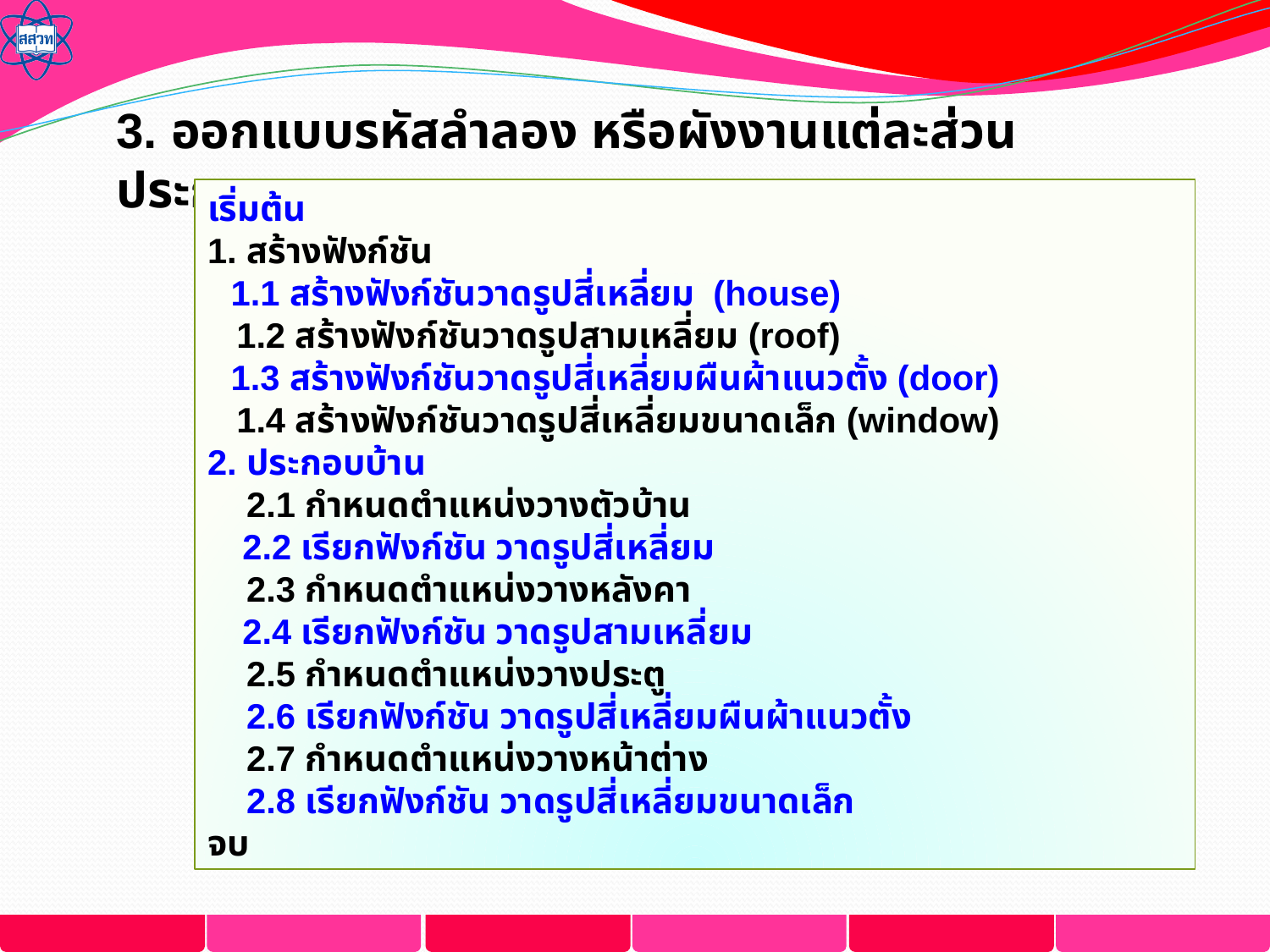

3. ออกแบบรหัสลำลอง หรือผังงานแต่ละส่วนประกอบ
เริ่มต้น
1. สร้างฟังก์ชัน
   1.1 สร้างฟังก์ชันวาดรูปสี่เหลี่ยม  (house)
   1.2 สร้างฟังก์ชันวาดรูปสามเหลี่ยม (roof)
   1.3 สร้างฟังก์ชันวาดรูปสี่เหลี่ยมผืนผ้าแนวตั้ง (door)
   1.4 สร้างฟังก์ชันวาดรูปสี่เหลี่ยมขนาดเล็ก (window)
2. ประกอบบ้าน
    2.1 กำหนดตำแหน่งวางตัวบ้าน
    2.2 เรียกฟังก์ชัน วาดรูปสี่เหลี่ยม
    2.3 กำหนดตำแหน่งวางหลังคา
    2.4 เรียกฟังก์ชัน วาดรูปสามเหลี่ยม
    2.5 กำหนดตำแหน่งวางประตู
    2.6 เรียกฟังก์ชัน วาดรูปสี่เหลี่ยมผืนผ้าแนวตั้ง
    2.7 กำหนดตำแหน่งวางหน้าต่าง
    2.8 เรียกฟังก์ชัน วาดรูปสี่เหลี่ยมขนาดเล็ก
จบ